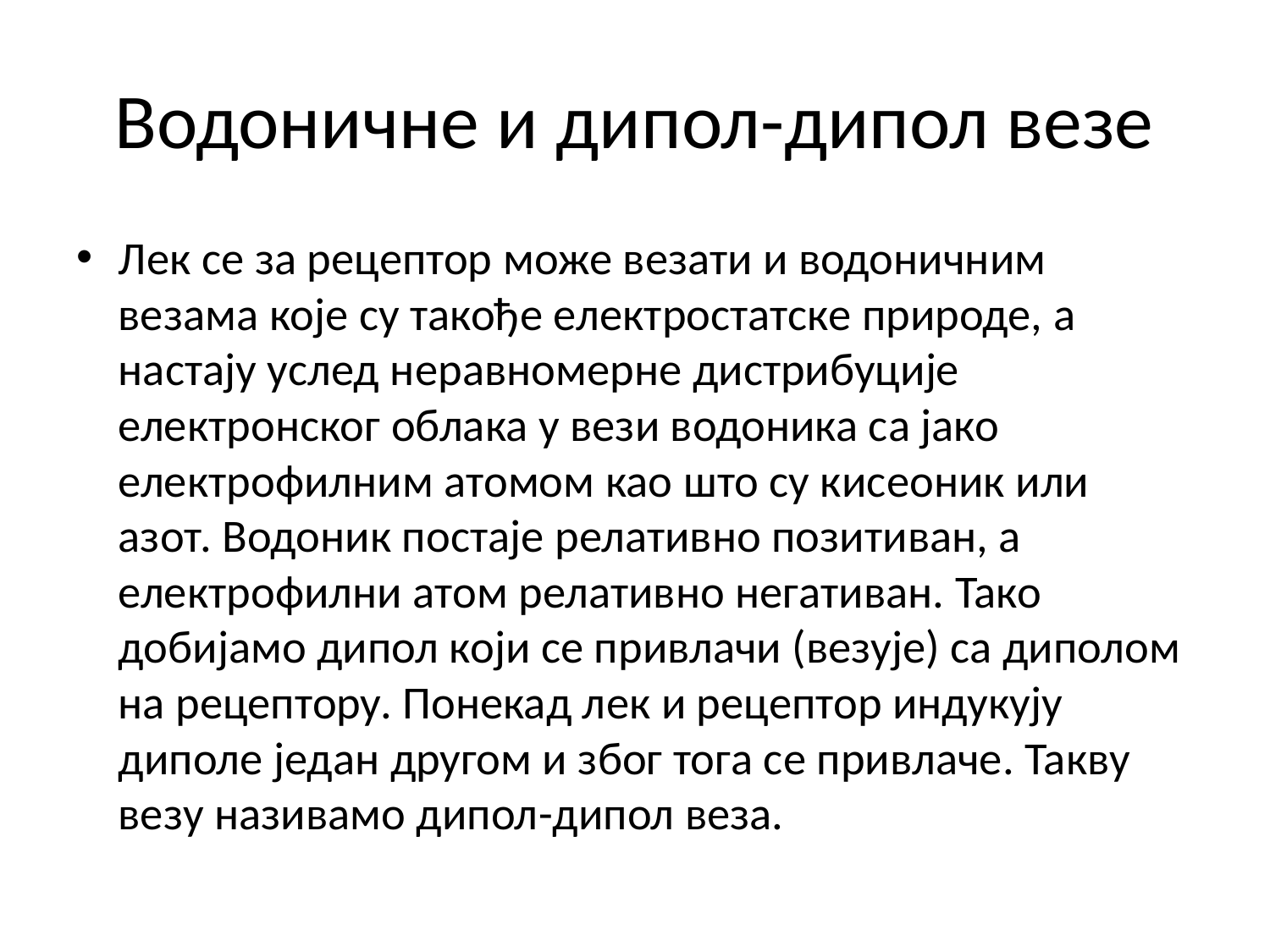

# Водоничне и дипол-дипол везе
Лек се за рецептор може везати и водоничним везама које су такође електростатске природе, а настају услед неравномерне дистрибуције електронског облака у вези водоника са јако електрофилним атомом као што су кисеоник или азот. Водоник постаје релативно позитиван, а електрофилни атом релативно негативан. Тако добијамо дипол који се привлачи (везује) са диполом на рецептору. Понекад лек и рецептор индукују диполе један другом и због тога се привлаче. Такву везу називамо дипол-дипол веза.